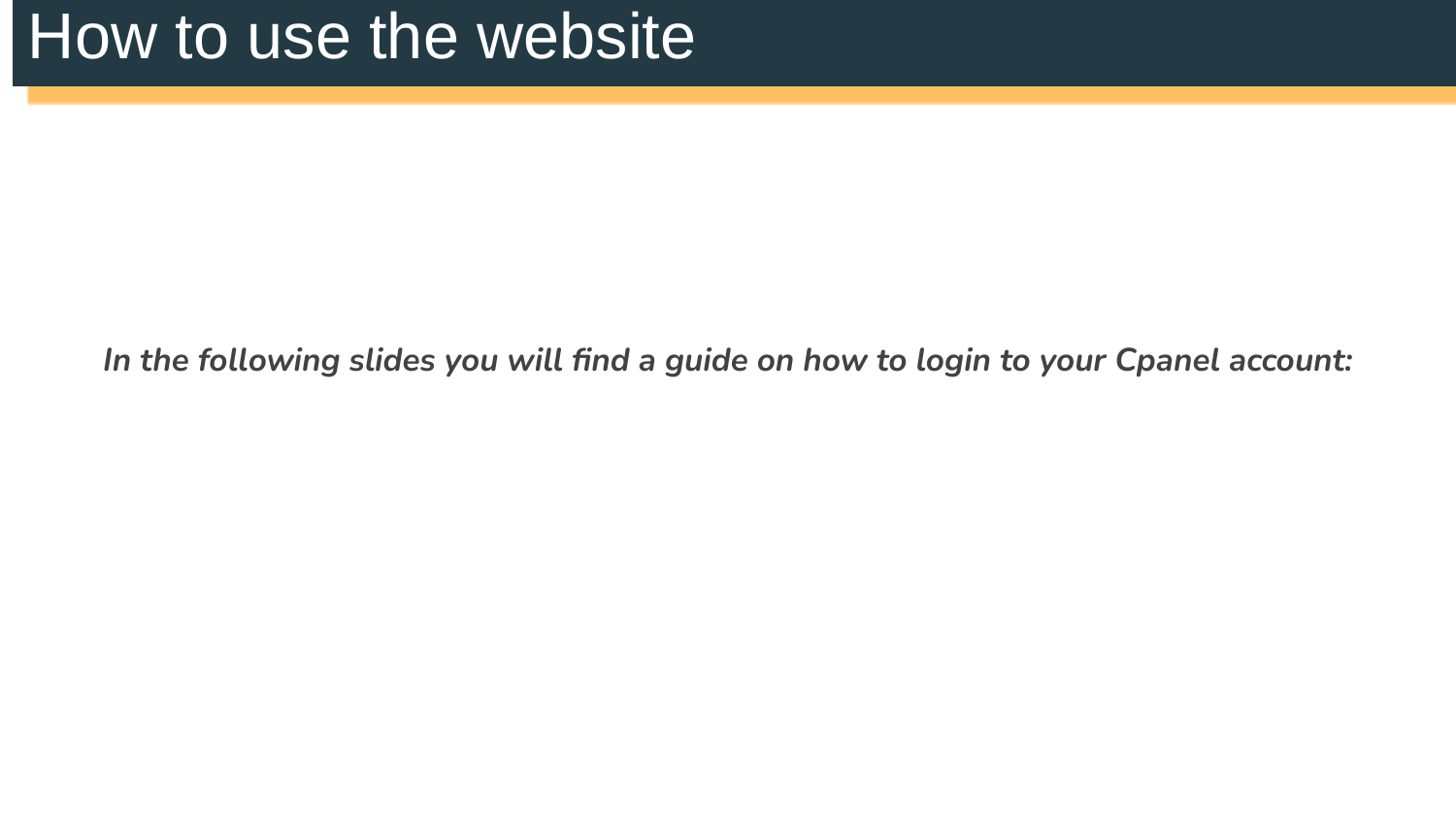

How to use the website

In the following slides you will find a guide on how to login to your Cpanel account: